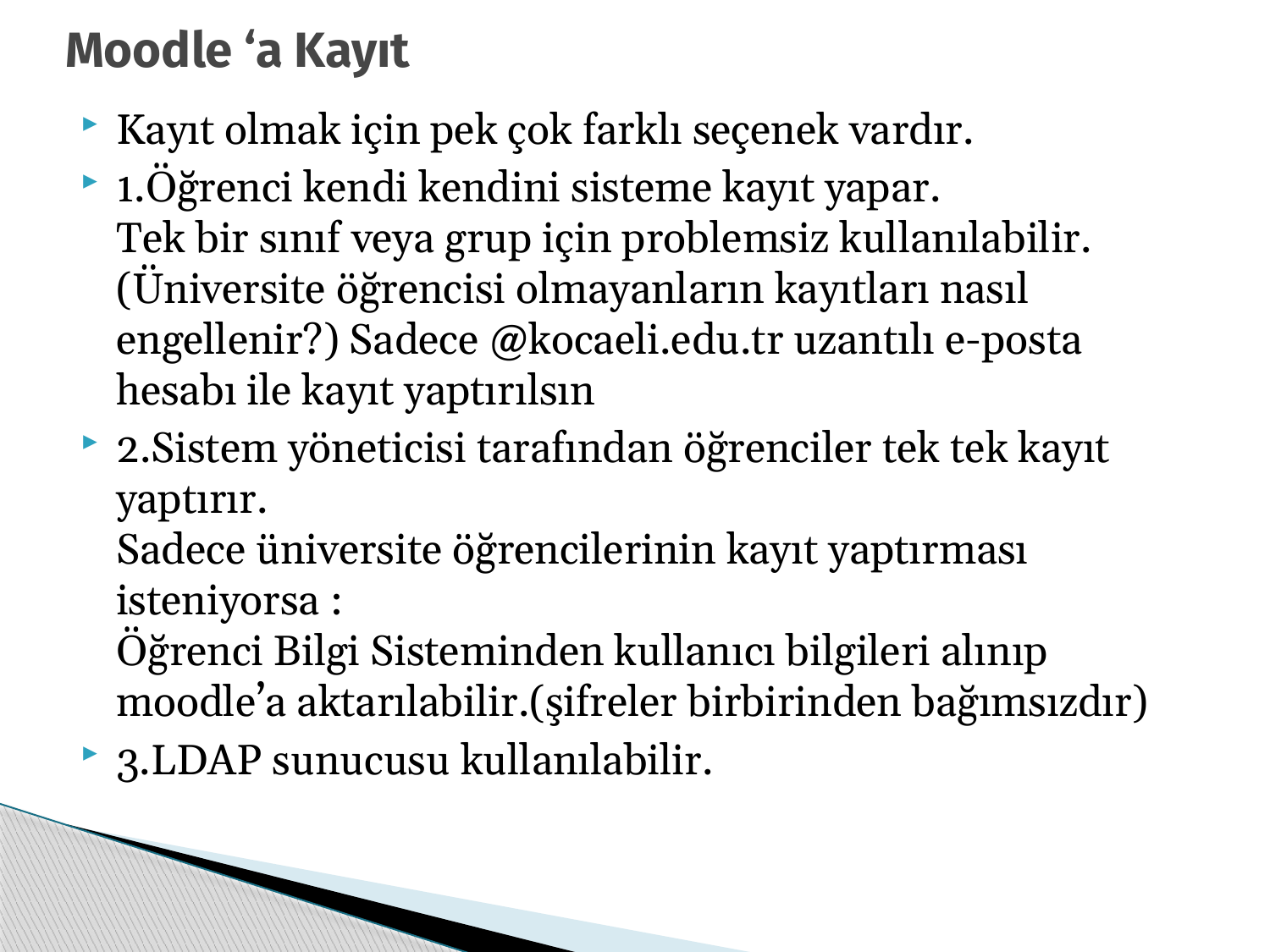

# Moodle ‘a Kayıt
Kayıt olmak için pek çok farklı seçenek vardır.
1.Öğrenci kendi kendini sisteme kayıt yapar.
Tek bir sınıf veya grup için problemsiz kullanılabilir. (Üniversite öğrencisi olmayanların kayıtları nasıl  engellenir?) Sadece @kocaeli.edu.tr uzantılı e-posta hesabı ile kayıt yaptırılsın
2.Sistem yöneticisi tarafından öğrenciler tek tek kayıt yaptırır.
Sadece üniversite öğrencilerinin kayıt yaptırması isteniyorsa :
Öğrenci Bilgi Sisteminden kullanıcı bilgileri alınıp moodle’a aktarılabilir.(şifreler birbirinden bağımsızdır)
3.LDAP sunucusu kullanılabilir.